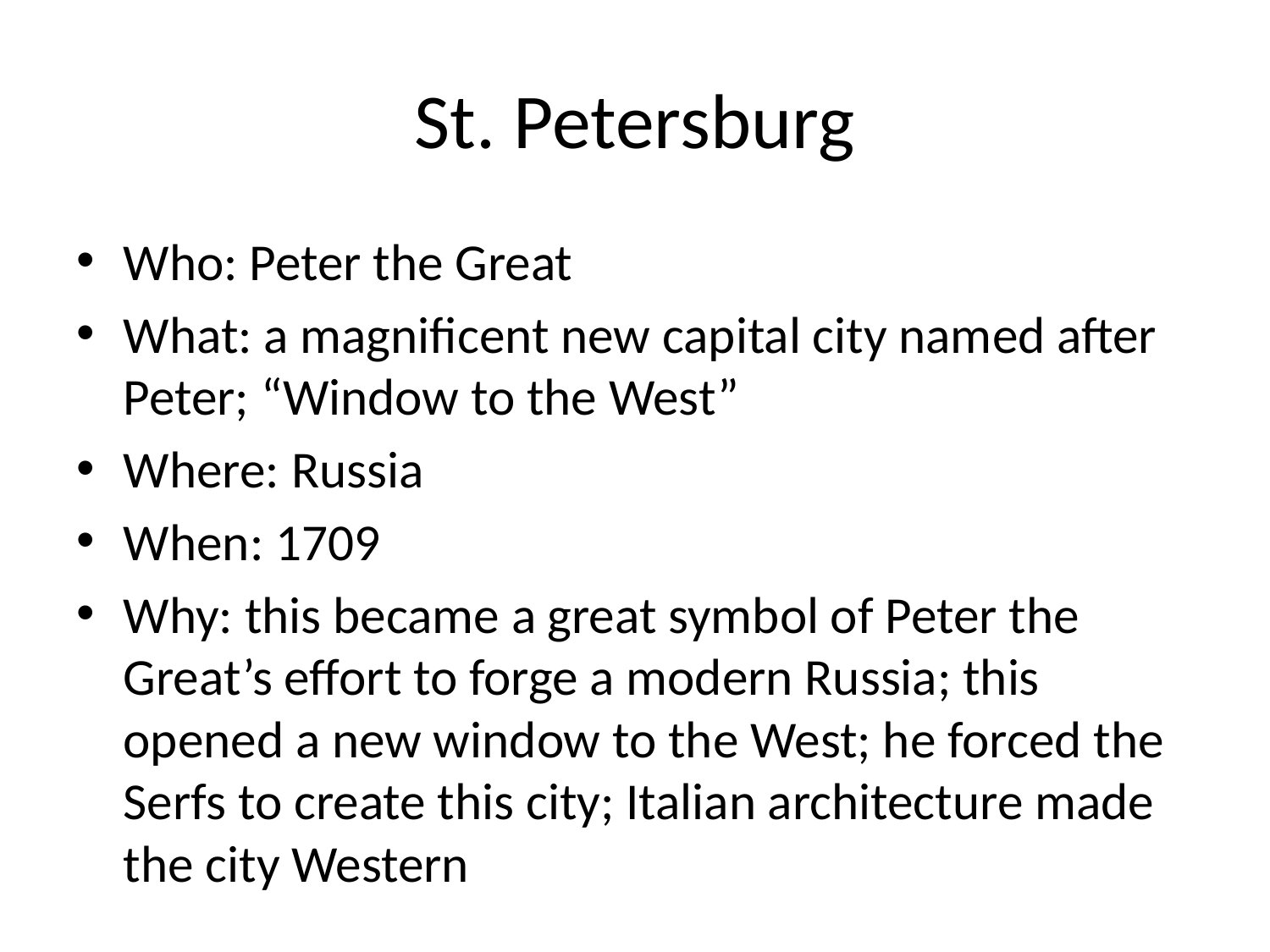

# St. Petersburg
Who: Peter the Great
What: a magnificent new capital city named after Peter; “Window to the West”
Where: Russia
When: 1709
Why: this became a great symbol of Peter the Great’s effort to forge a modern Russia; this opened a new window to the West; he forced the Serfs to create this city; Italian architecture made the city Western